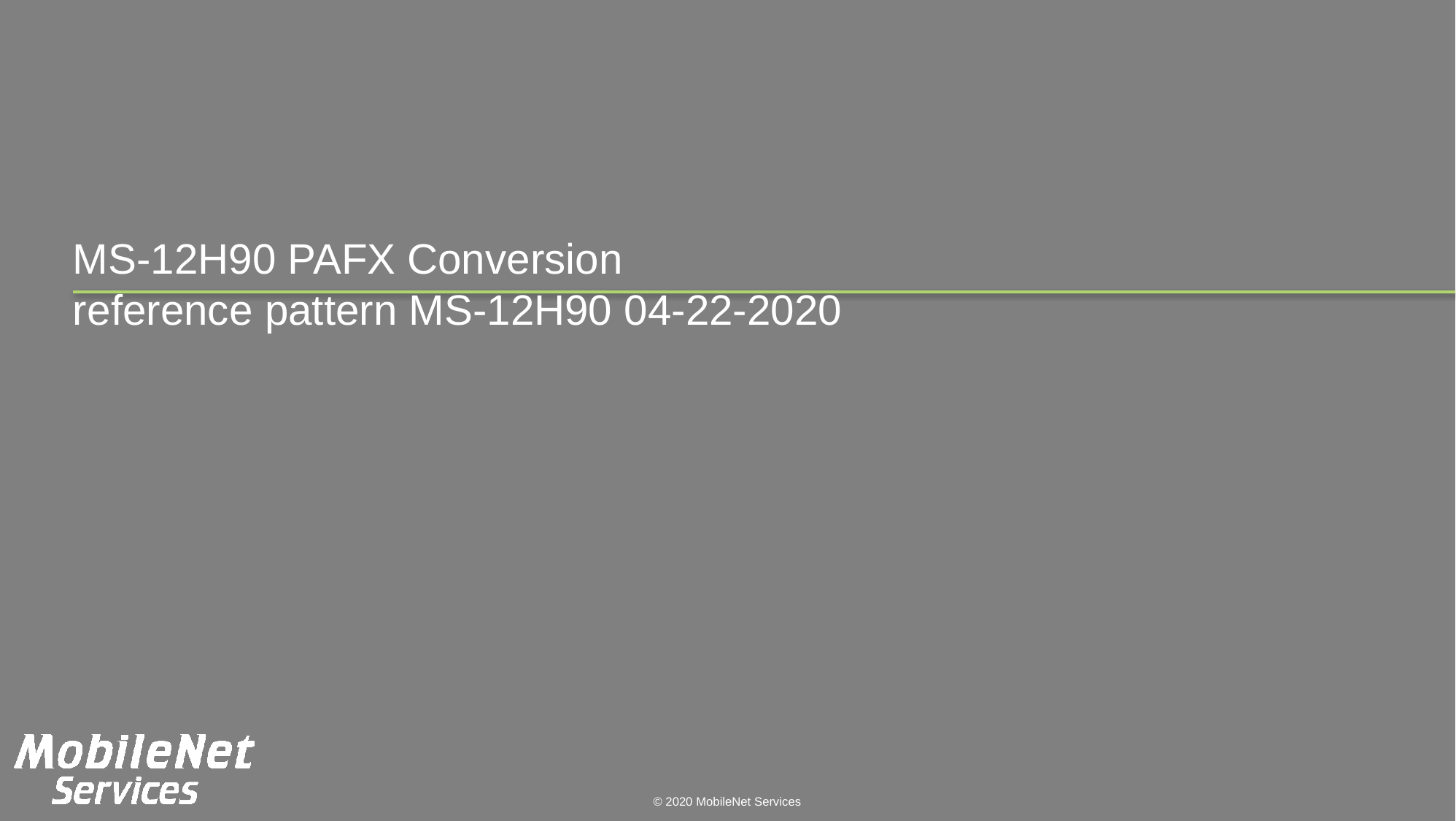

# MS-12H90 PAFX Conversion reference pattern MS-12H90 04-22-2020